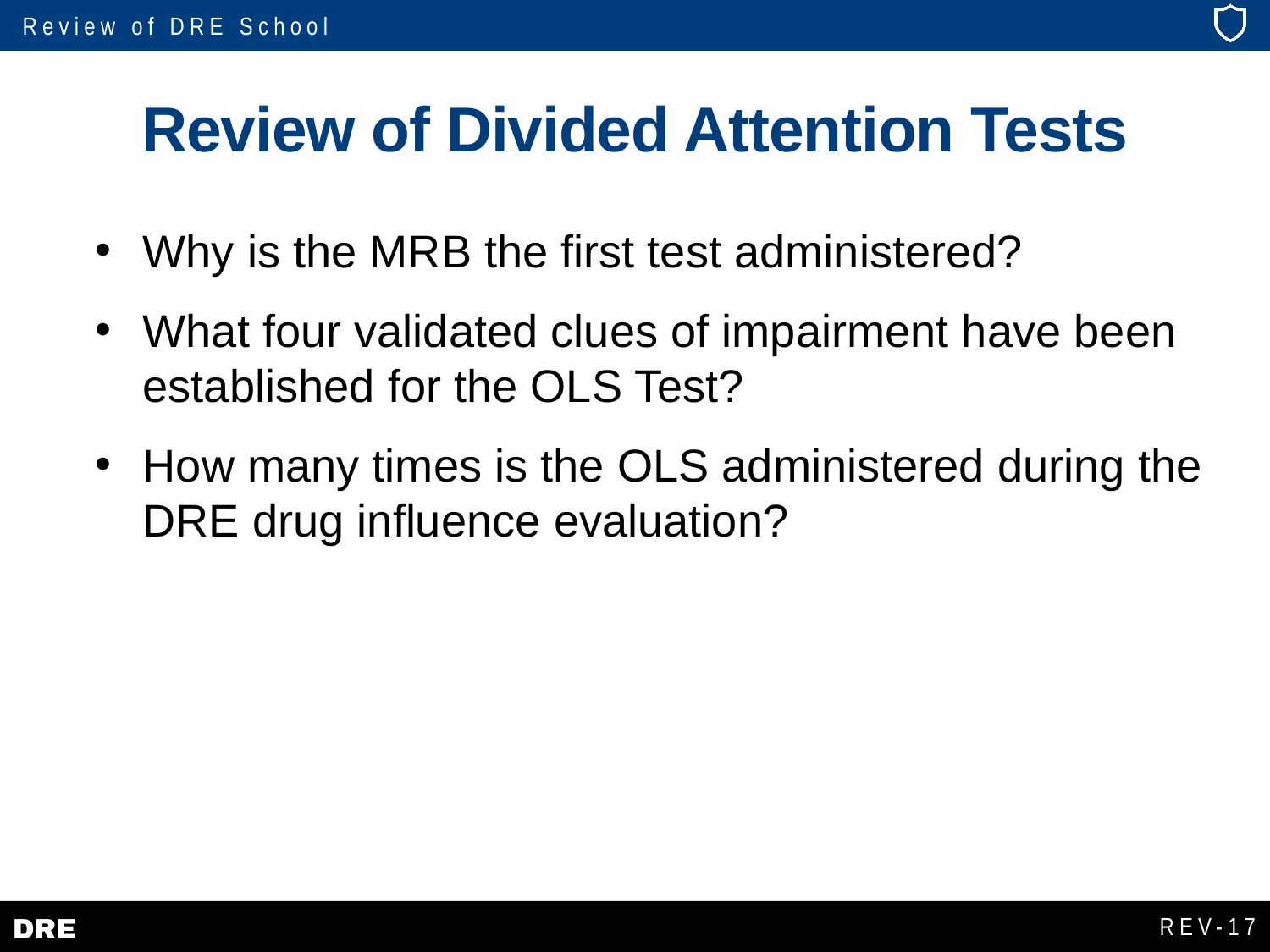

# Review of Divided Attention Tests
Why is the MRB the first test administered?
What four validated clues of impairment have been established for the OLS Test?
How many times is the OLS administered during the DRE drug influence evaluation?

REV-17